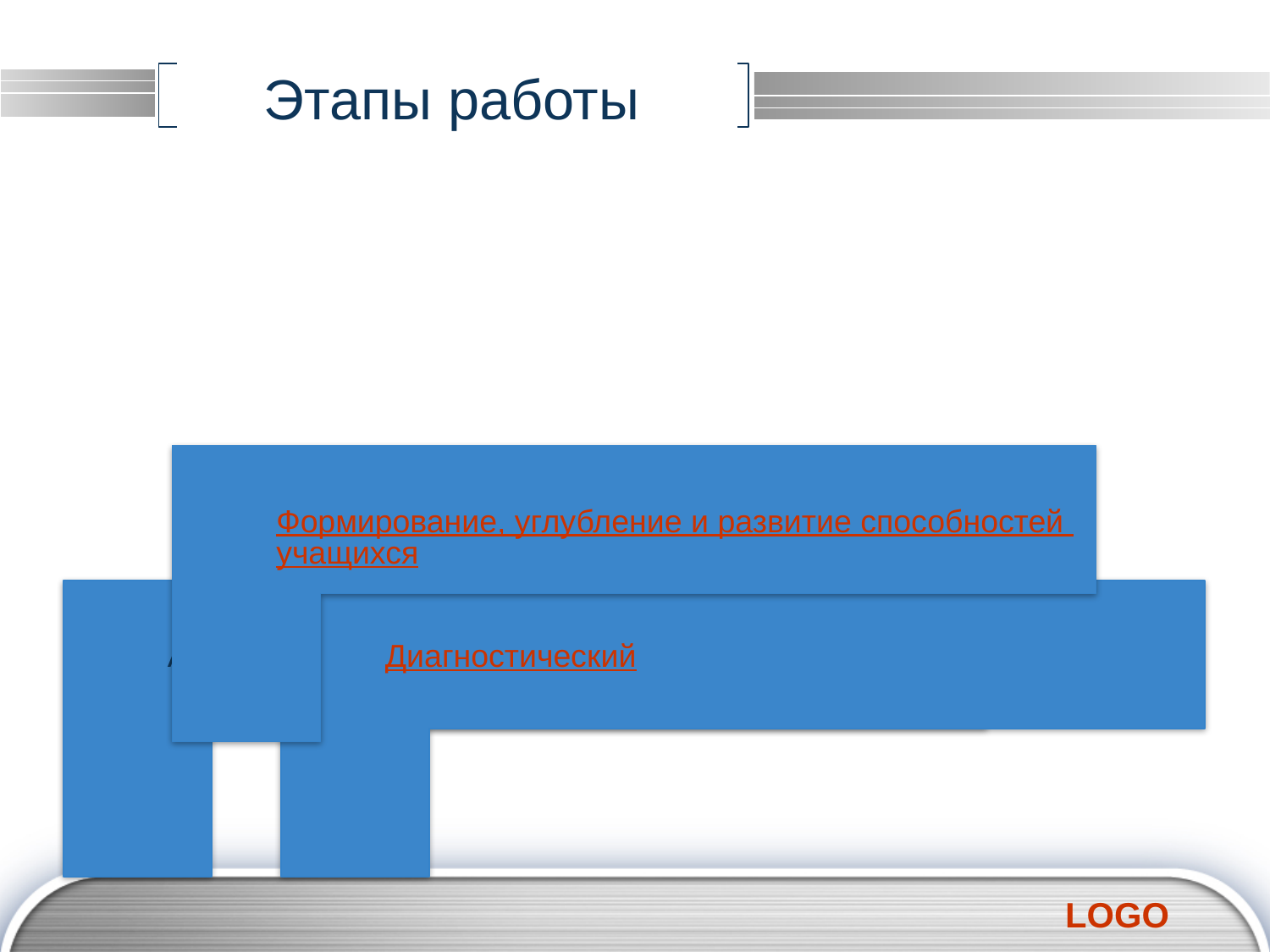

# Этапы работы
Аналитический
Диагностический
Формирование, углубление и развитие способностей учащихся